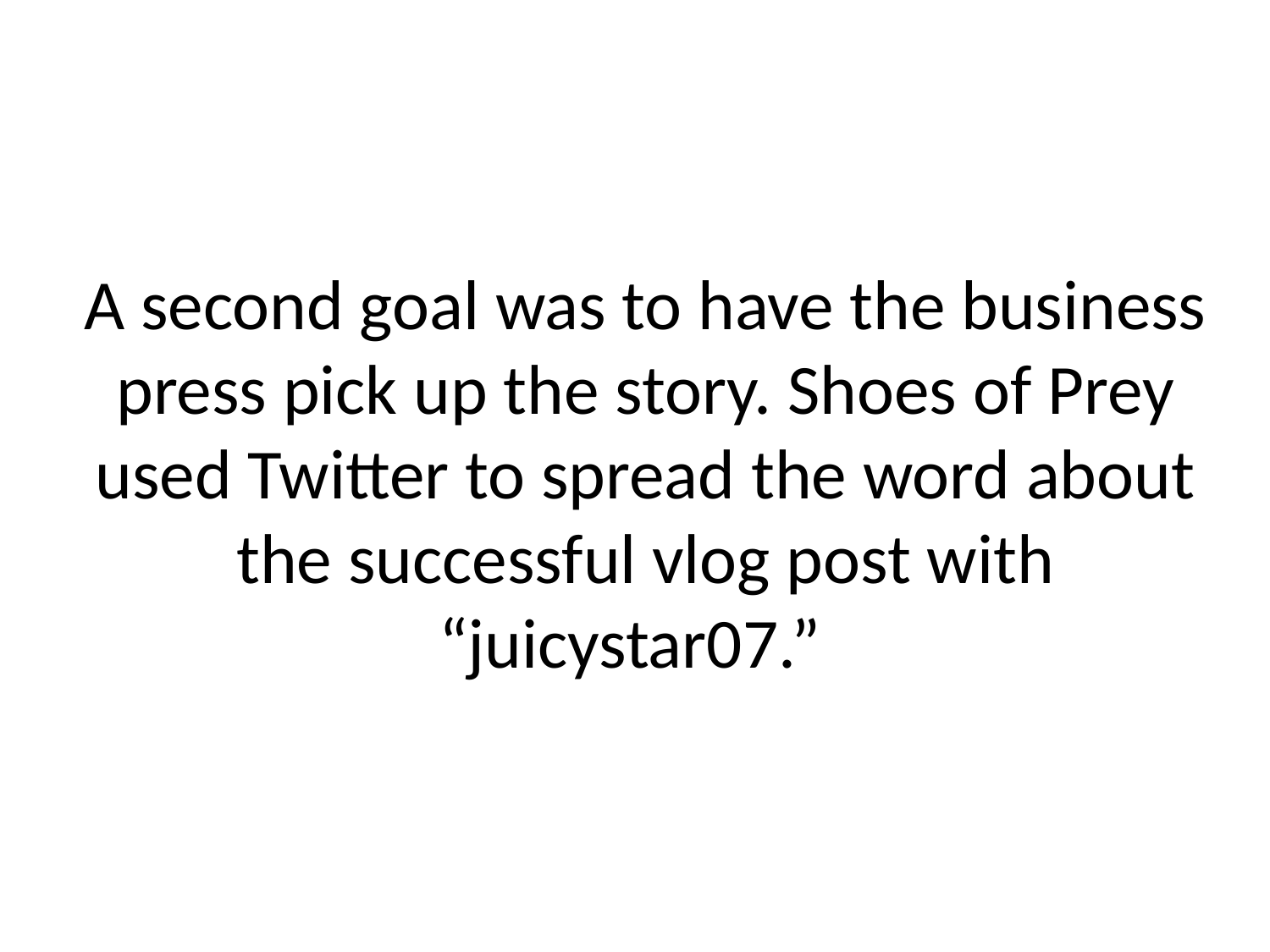

A second goal was to have the business press pick up the story. Shoes of Prey used Twitter to spread the word about the successful vlog post with “juicystar07.”